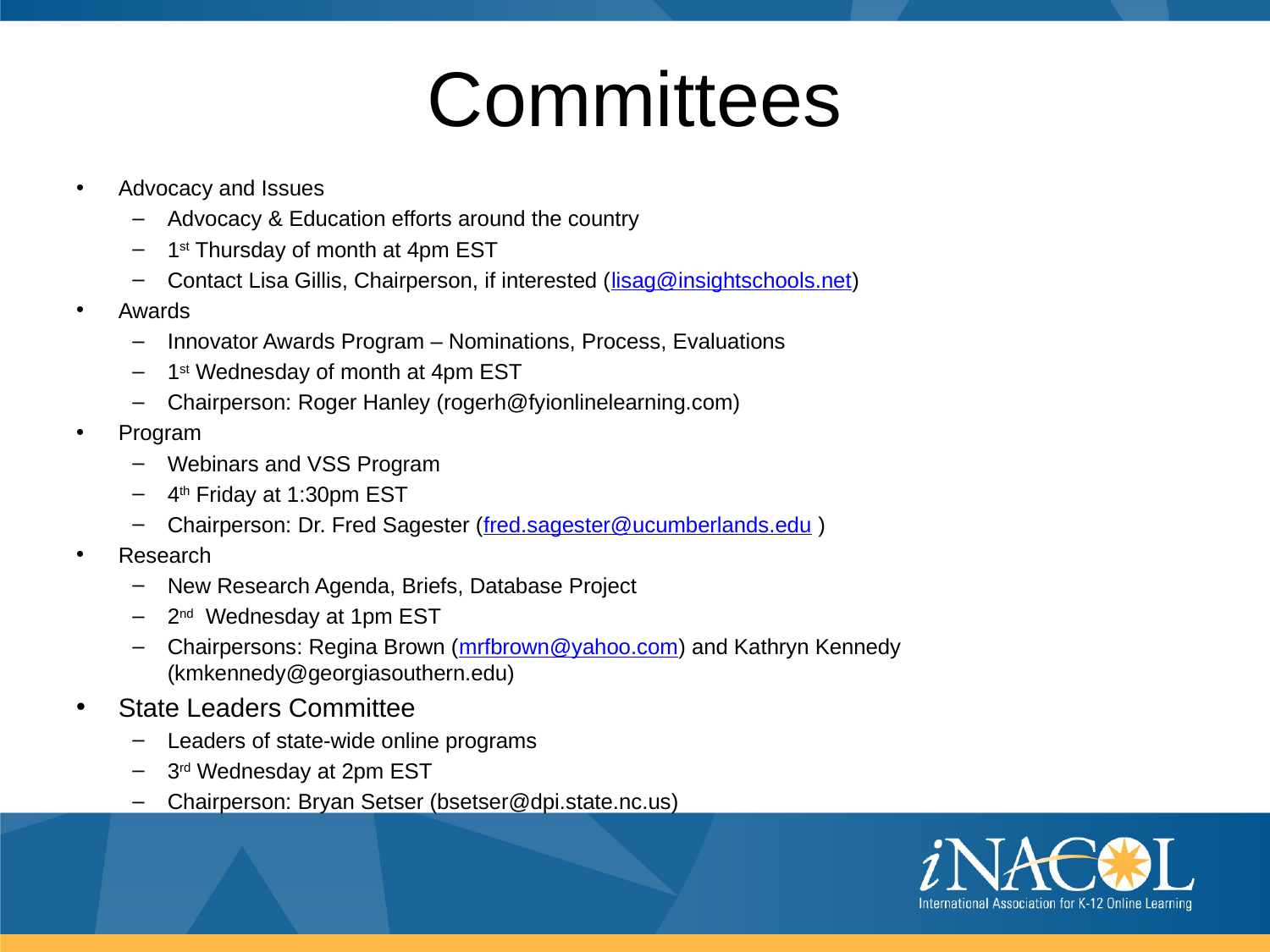

# Committees
Advocacy and Issues
Advocacy & Education efforts around the country
1st Thursday of month at 4pm EST
Contact Lisa Gillis, Chairperson, if interested (lisag@insightschools.net)
Awards
Innovator Awards Program – Nominations, Process, Evaluations
1st Wednesday of month at 4pm EST
Chairperson: Roger Hanley (rogerh@fyionlinelearning.com)
Program
Webinars and VSS Program
4th Friday at 1:30pm EST
Chairperson: Dr. Fred Sagester (fred.sagester@ucumberlands.edu )
Research
New Research Agenda, Briefs, Database Project
2nd  Wednesday at 1pm EST
Chairpersons: Regina Brown (mrfbrown@yahoo.com) and Kathryn Kennedy (kmkennedy@georgiasouthern.edu)
State Leaders Committee
Leaders of state-wide online programs
3rd Wednesday at 2pm EST
Chairperson: Bryan Setser (bsetser@dpi.state.nc.us)